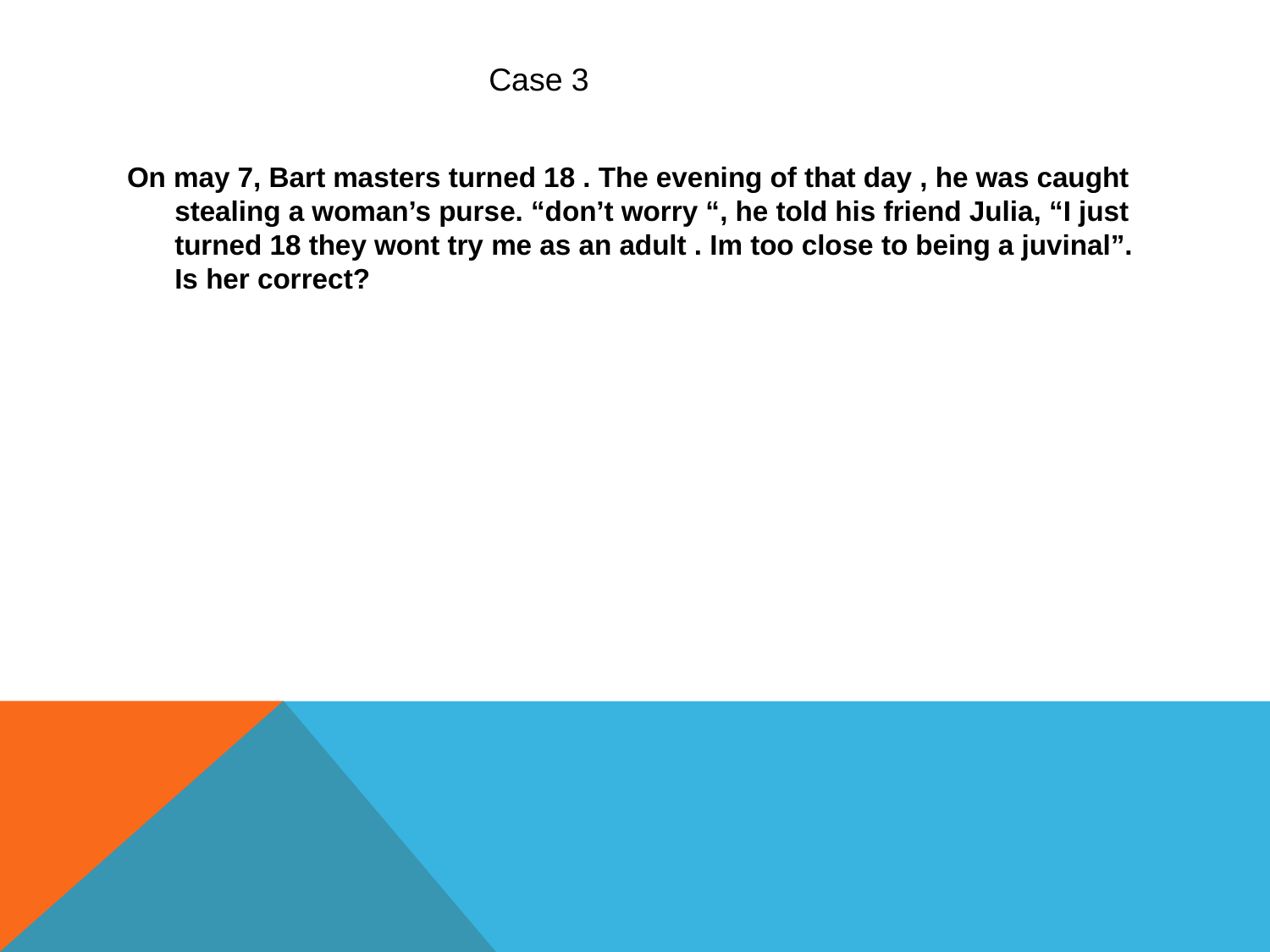

Case 3
On may 7, Bart masters turned 18 . The evening of that day , he was caught stealing a woman’s purse. “don’t worry “, he told his friend Julia, “I just turned 18 they wont try me as an adult . Im too close to being a juvinal”. Is her correct?